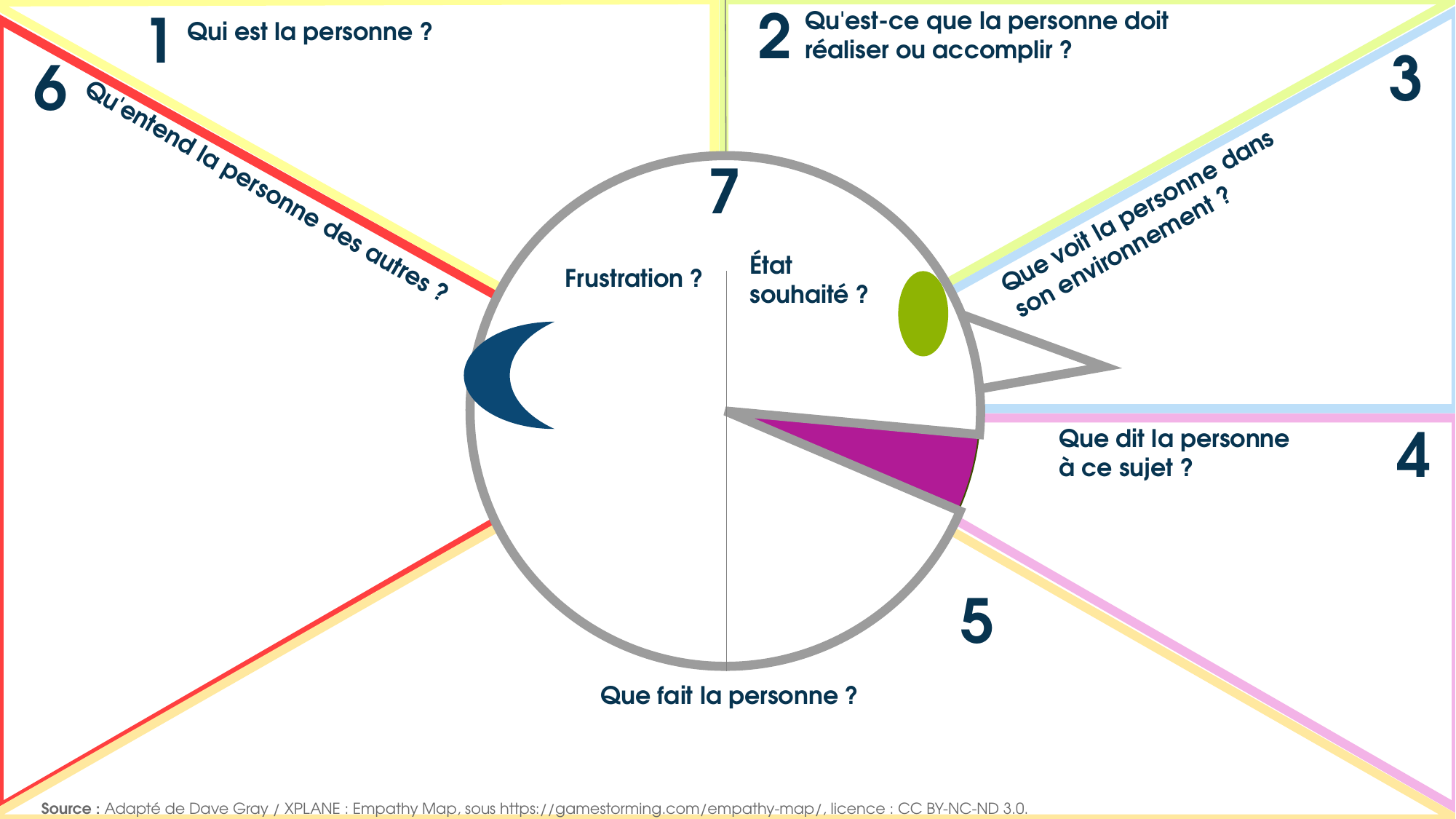

2
1
Qu'est-ce que la personne doit
réaliser ou accomplir ?
Qui est la personne ?
3
6

Que voit la personne dans
son environnement ?
7

Qu'entend la personne des autres ?
État
souhaité ?
Frustration ?

4
Que dit la personne
à ce sujet ?
5
Que fait la personne ?
Source : Adapté de Dave Gray / XPLANE : Empathy Map, sous https://gamestorming.com/empathy-map/, licence : CC BY-NC-ND 3.0.